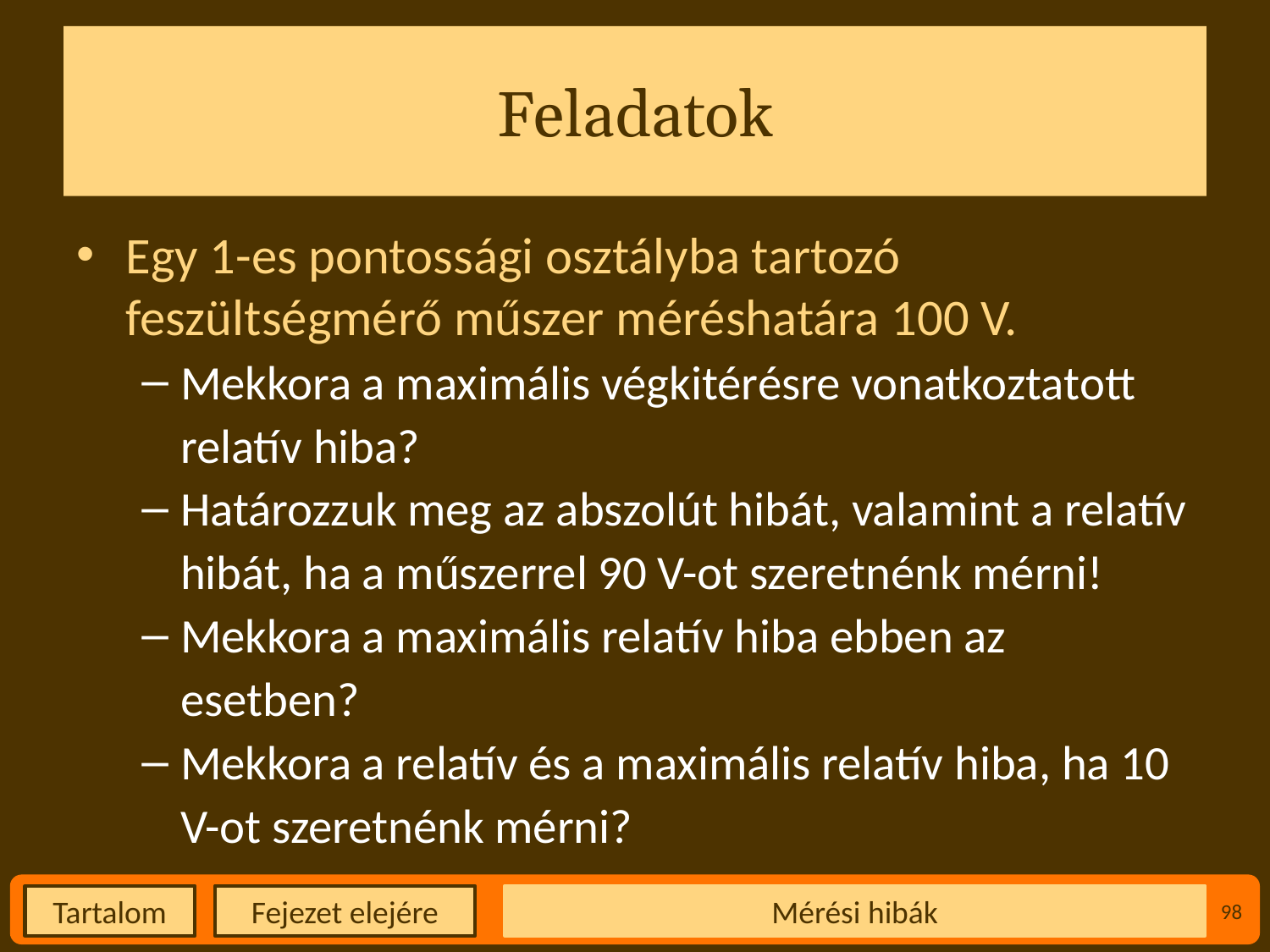

# Feladatok
Egy 1-es pontossági osztályba tartozó feszültségmérő műszer méréshatára 100 V.
Mekkora a maximális végkitérésre vonatkoztatott relatív hiba?
Határozzuk meg az abszolút hibát, valamint a relatív hibát, ha a műszerrel 90 V-ot szeretnénk mérni!
Mekkora a maximális relatív hiba ebben az esetben?
Mekkora a relatív és a maximális relatív hiba, ha 10 V-ot szeretnénk mérni?
Mérési hibák
98
Fejezet elejére